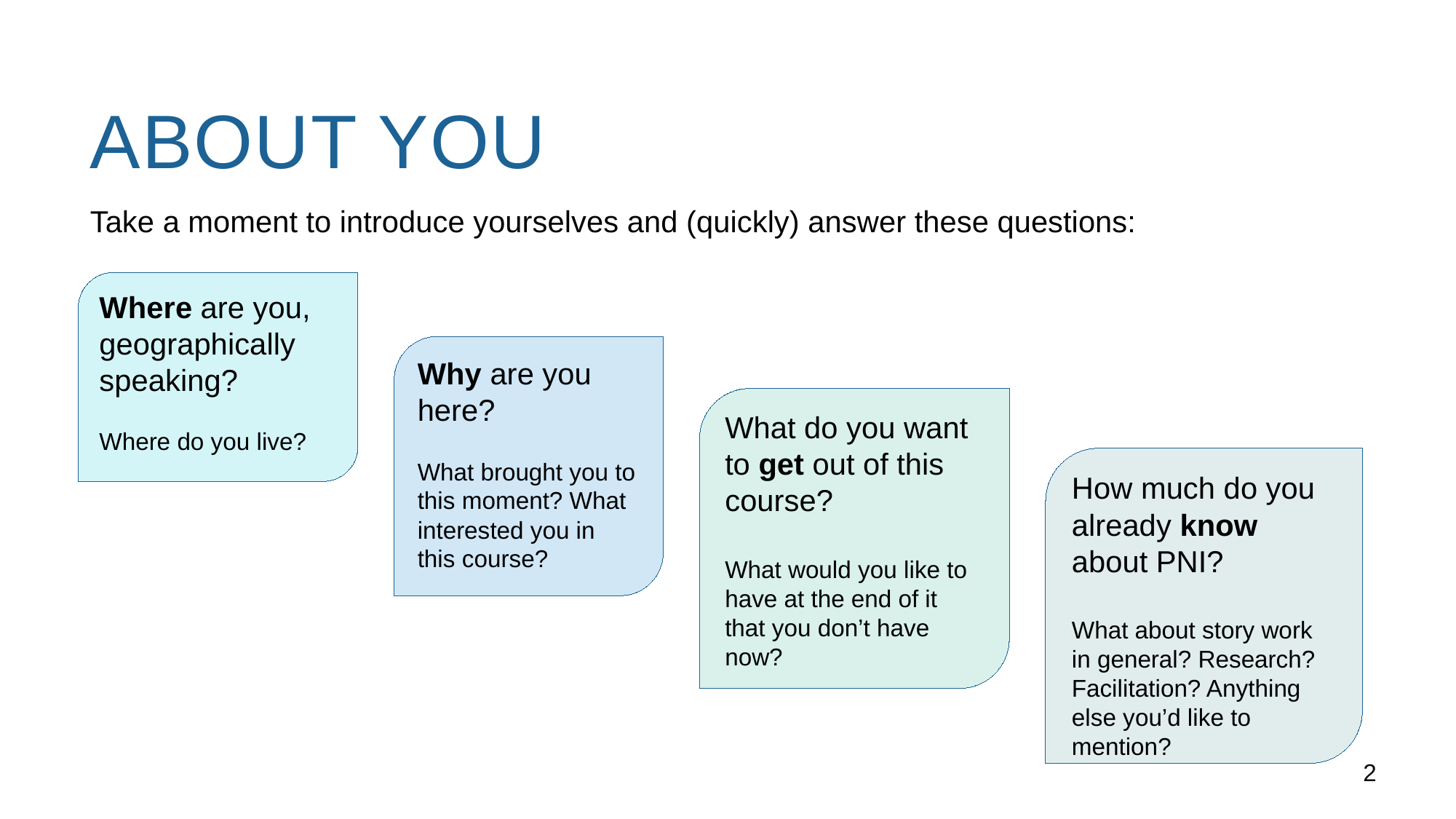

# About you
Take a moment to introduce yourselves and (quickly) answer these questions:
Where are you, geographically speaking?

Where do you live?
Why are you here?

What brought you to this moment? What interested you in this course?
What do you want to get out of this course?

What would you like to have at the end of it that you don’t have now?
How much do you already know about PNI?

What about story work in general? Research? Facilitation? Anything else you’d like to mention?
2